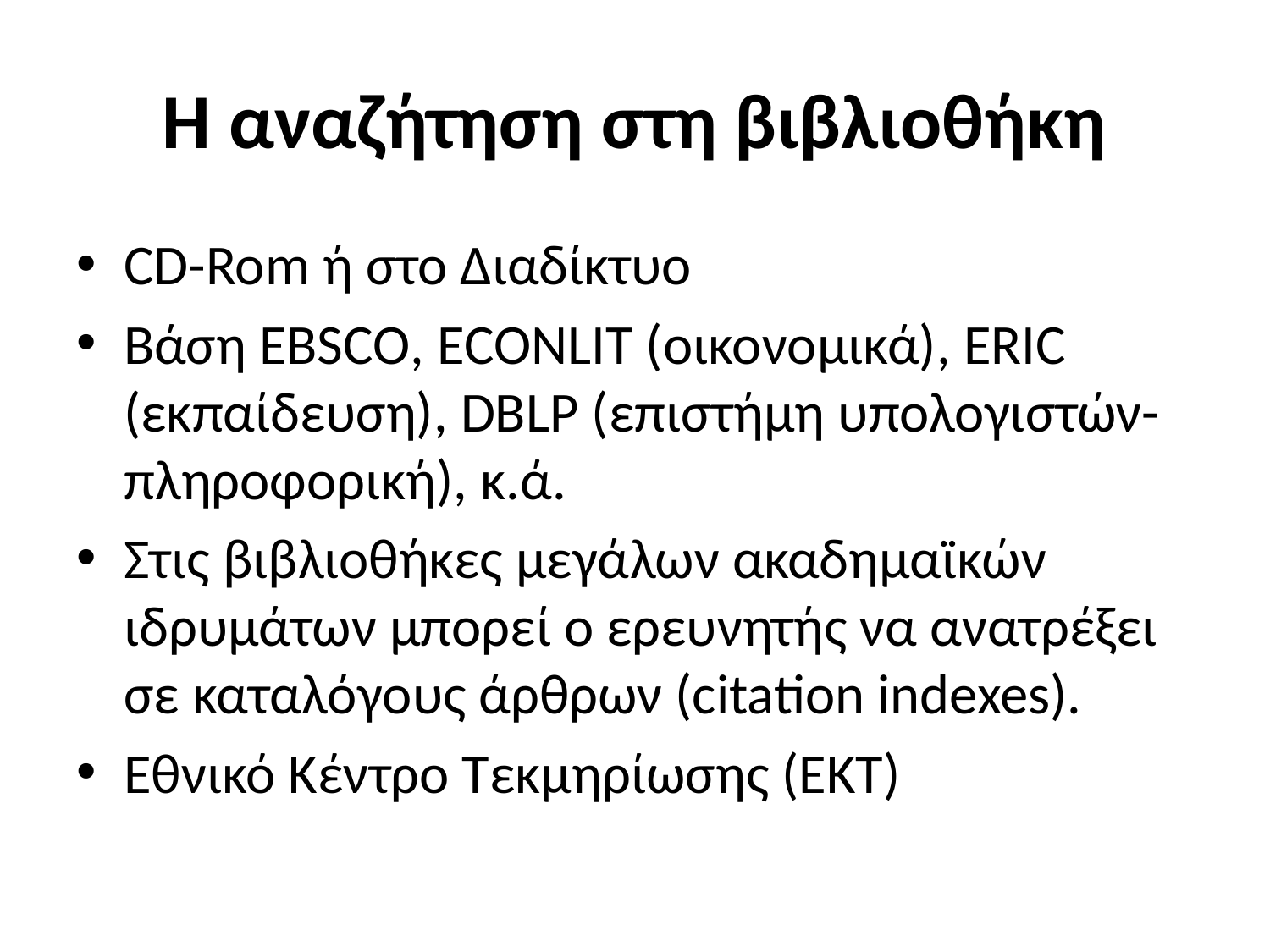

# H αναζήτηση στη βιβλιοθήκη
CD-Rom ή στο Διαδίκτυο
Βάση EBSCO, ECONLIT (οικονομικά), ERIC (εκπαίδευση), DBLP (επιστήμη υπολογιστών-πληροφορική), κ.ά.
Στις βιβλιοθήκες μεγάλων ακαδημαϊκών ιδρυμάτων μπορεί ο ερευνητής να ανατρέξει σε καταλόγους άρθρων (citation indexes).
Εθνικό Κέντρο Τεκμηρίωσης (ΕΚΤ)